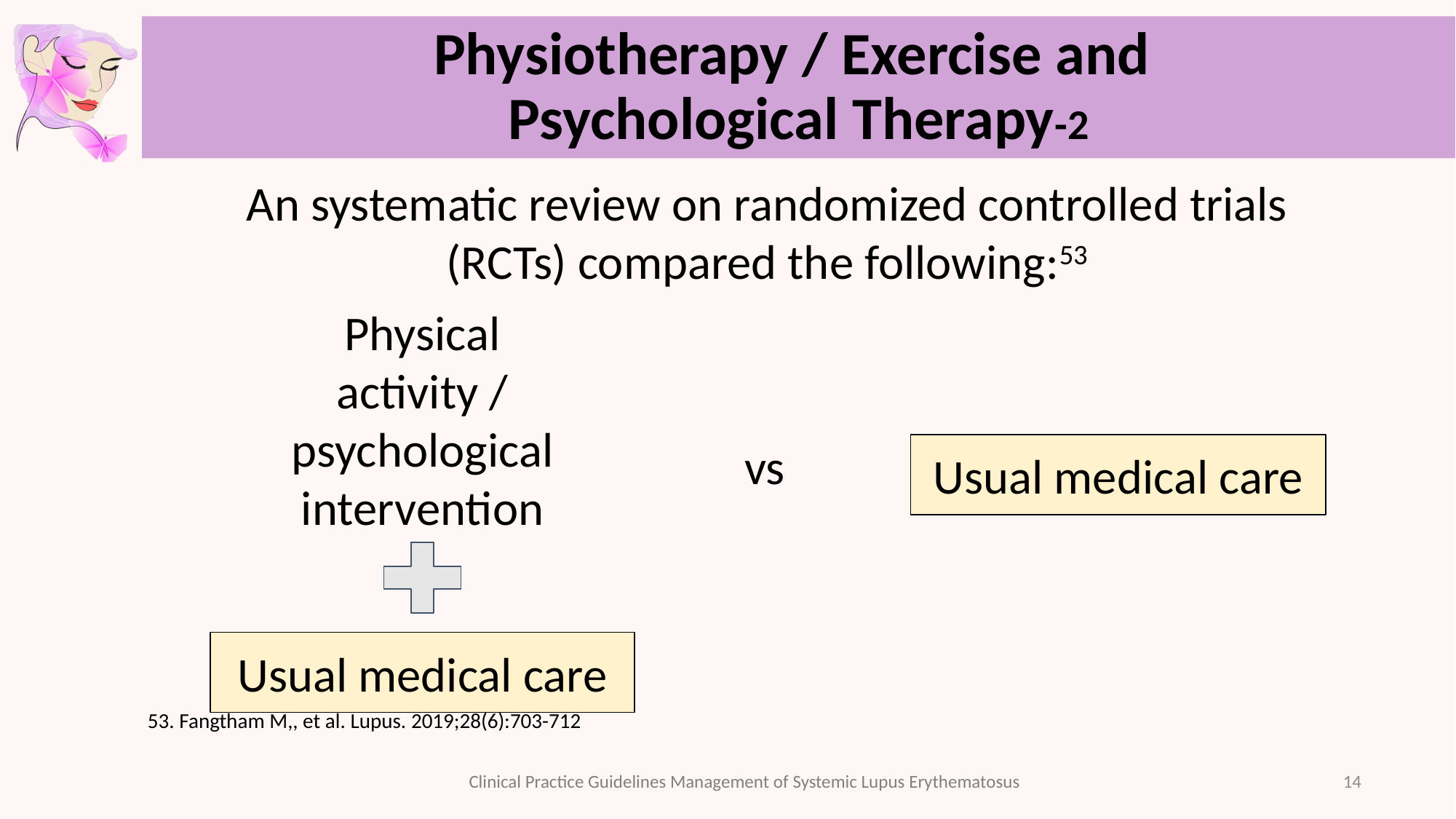

# Physiotherapy / Exercise and
Psychological Therapy-2
An systematic review on randomized controlled trials (RCTs) compared the following:53
Physical activity / psychological intervention
vs
Usual medical care

Usual medical care
53. Fangtham M,, et al. Lupus. 2019;28(6):703-712
14